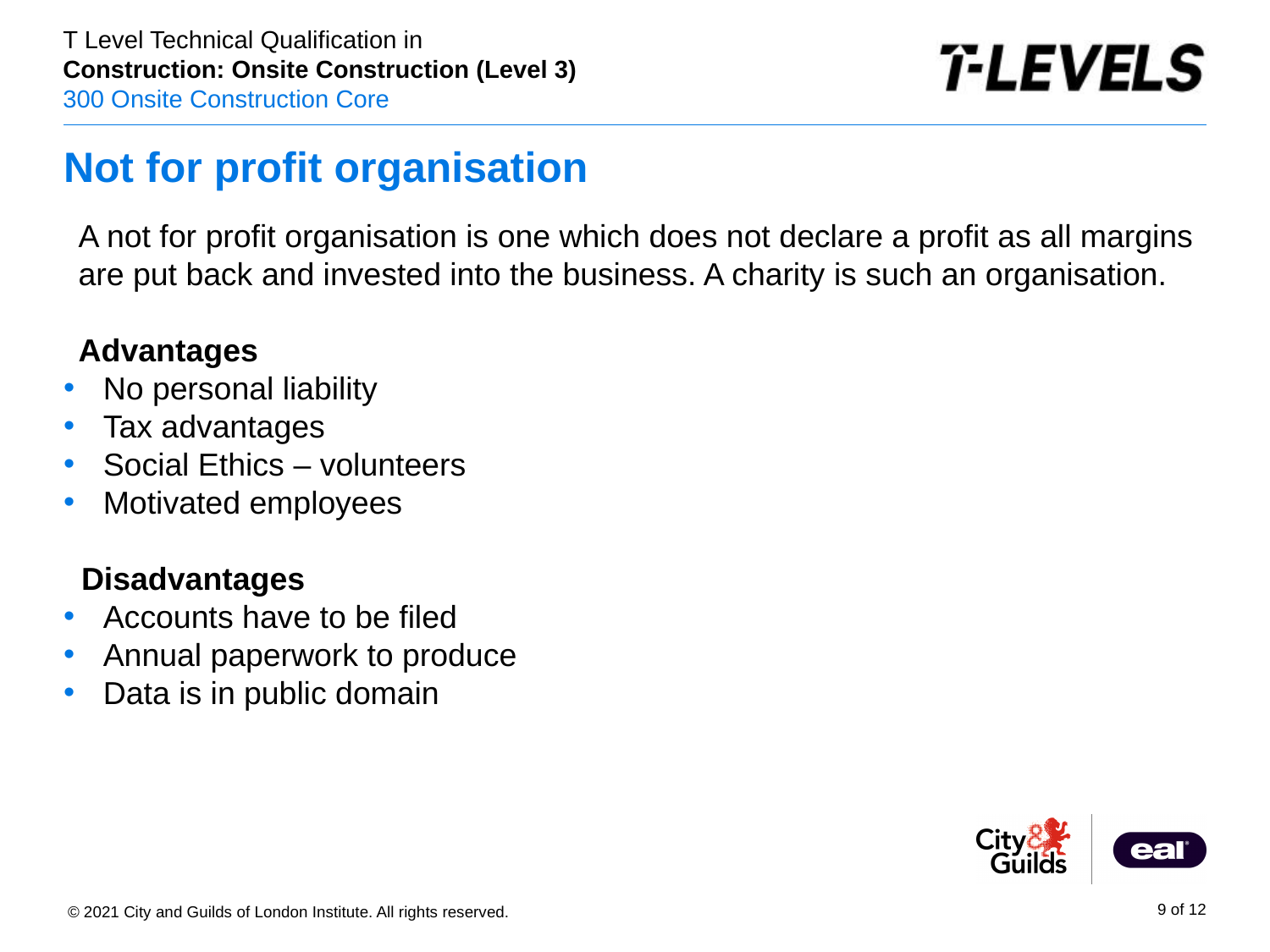

# Not for profit organisation

PowerPoint presentation
A not for profit organisation is one which does not declare a profit as all margins are put back and invested into the business. A charity is such an organisation.

Advantages
No personal liability
Tax advantages
Social Ethics – volunteers
Motivated employees

  Disadvantages
Accounts have to be filed
Annual paperwork to produce
Data is in public domain